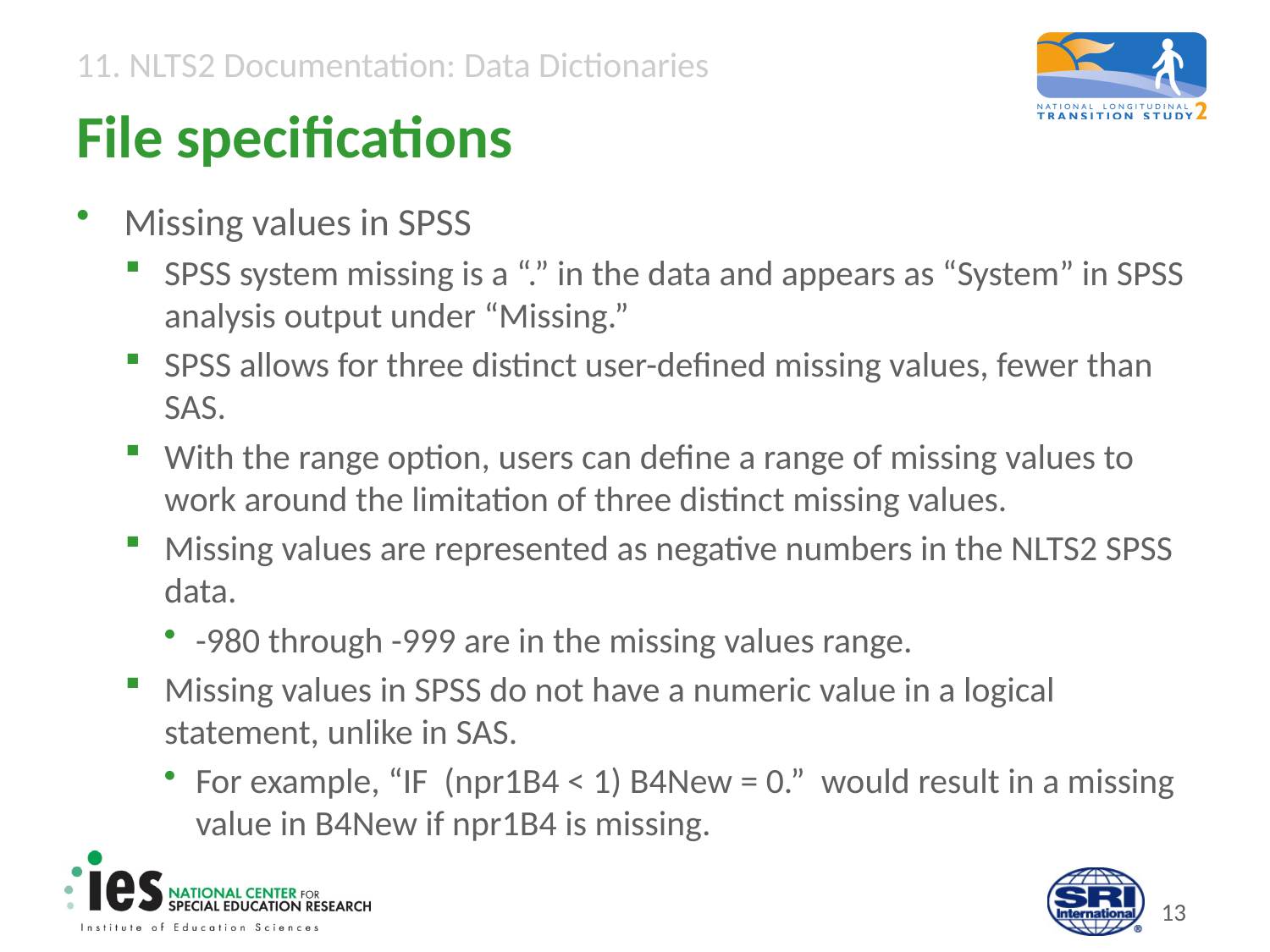

# File specifications

Missing values in SPSS
SPSS system missing is a “.” in the data and appears as “System” in SPSS analysis output under “Missing.”
SPSS allows for three distinct user-defined missing values, fewer than SAS.
With the range option, users can define a range of missing values to work around the limitation of three distinct missing values.
Missing values are represented as negative numbers in the NLTS2 SPSS data.
-980 through -999 are in the missing values range.
Missing values in SPSS do not have a numeric value in a logical statement, unlike in SAS.
For example, “IF  (npr1B4 < 1) B4New = 0.”  would result in a missing value in B4New if npr1B4 is missing.

13